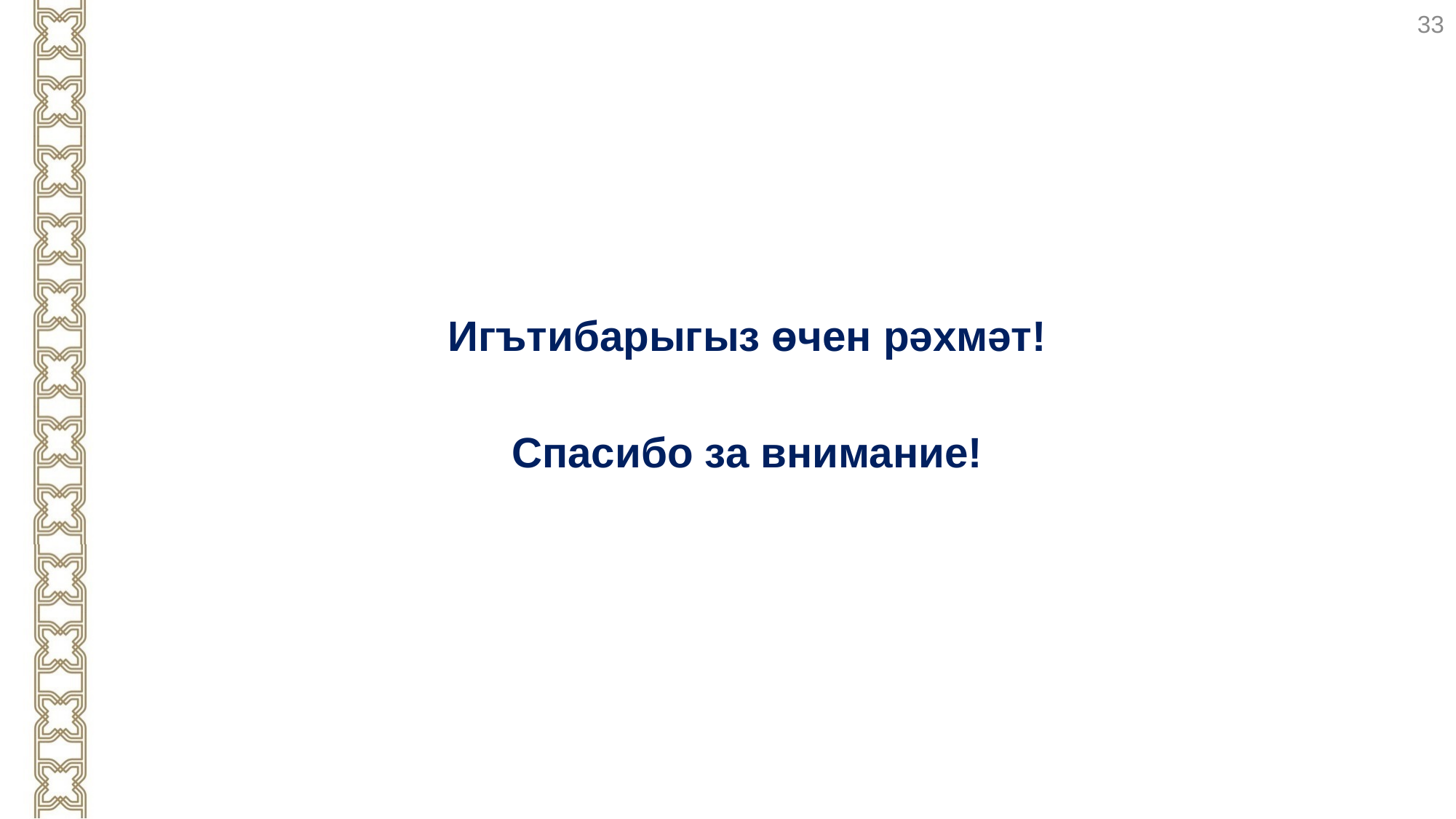

33
Игътибарыгыз өчен рәхмәт!

Спасибо за внимание!